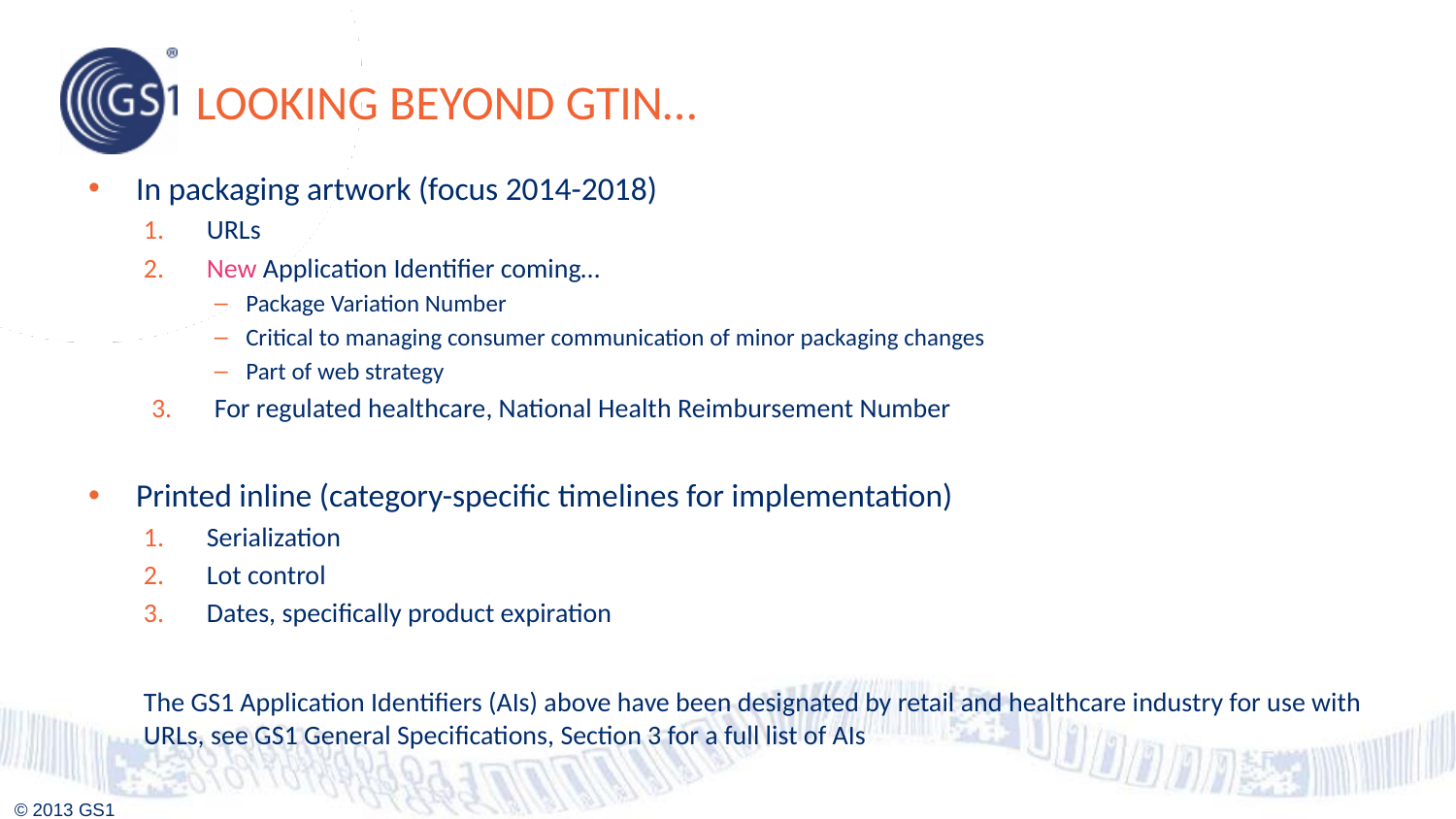

# Looking Beyond GTIN…
In packaging artwork (focus 2014-2018)
URLs
New Application Identifier coming…
Package Variation Number
Critical to managing consumer communication of minor packaging changes
Part of web strategy
For regulated healthcare, National Health Reimbursement Number

Printed inline (category-specific timelines for implementation)
Serialization
Lot control
Dates, specifically product expiration

The GS1 Application Identifiers (AIs) above have been designated by retail and healthcare industry for use with URLs, see GS1 General Specifications, Section 3 for a full list of AIs